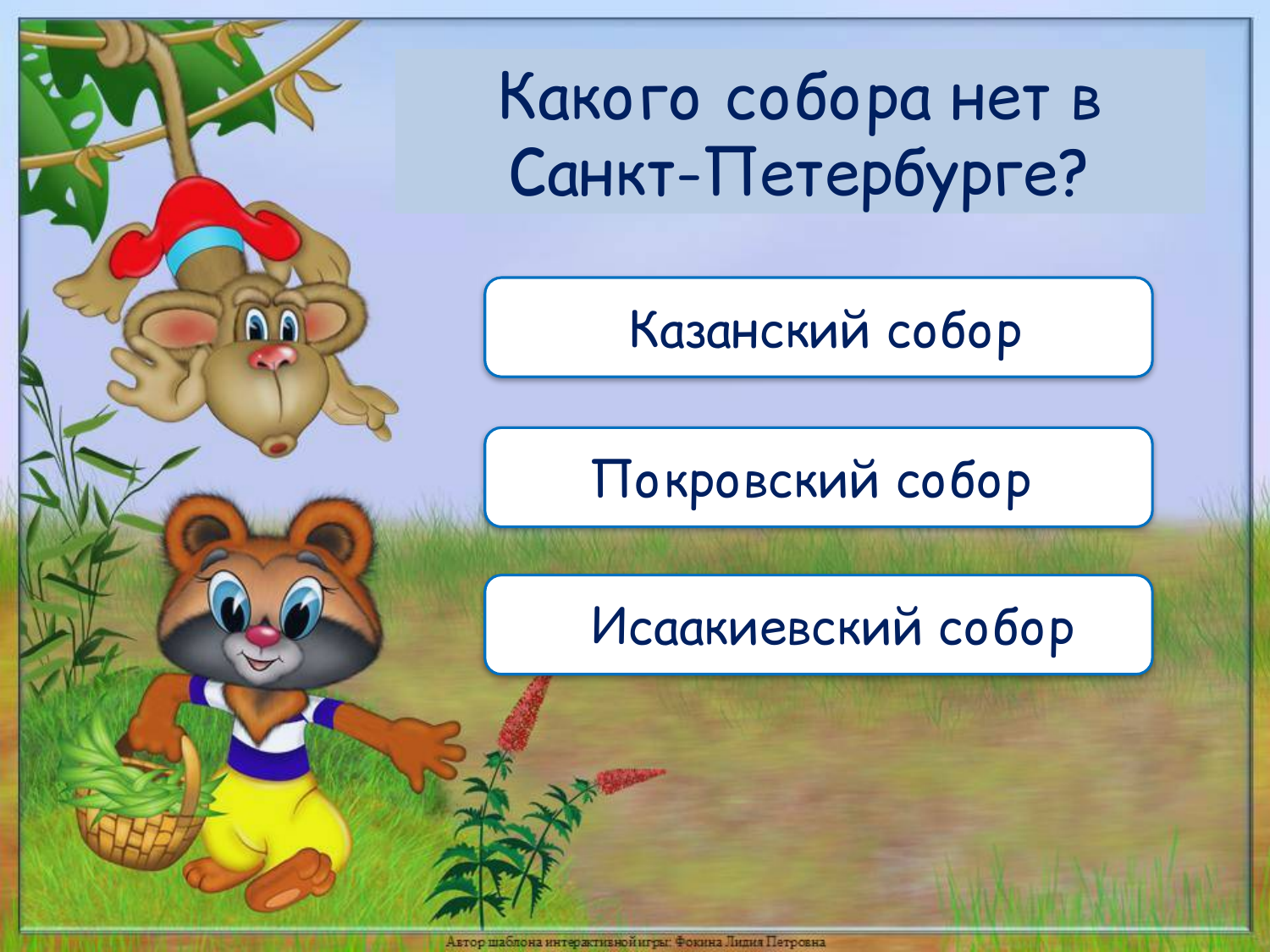

Какого собора нет в Санкт-Петербурге?
 Казанский собор
Покровский собор
  Исаакиевский собор